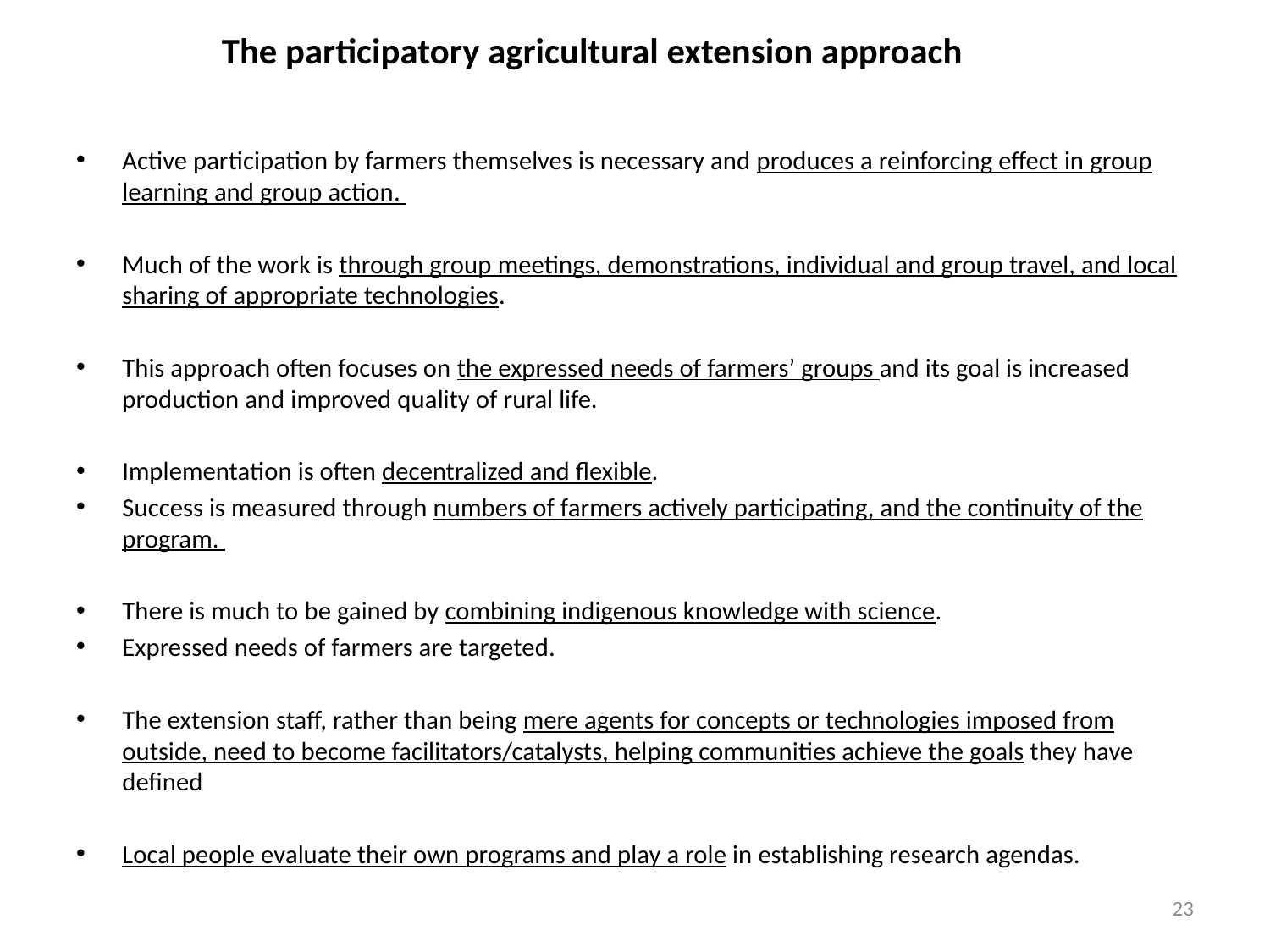

# The participatory agricultural extension approach
Active participation by farmers themselves is necessary and produces a reinforcing effect in group learning and group action.

Much of the work is through group meetings, demonstrations, individual and group travel, and local sharing of appropriate technologies.

This approach often focuses on the expressed needs of farmers’ groups and its goal is increased production and improved quality of rural life.

Implementation is often decentralized and flexible.
Success is measured through numbers of farmers actively participating, and the continuity of the program.

There is much to be gained by combining indigenous knowledge with science.
Expressed needs of farmers are targeted.

The extension staff, rather than being mere agents for concepts or technologies imposed from outside, need to become facilitators/catalysts, helping communities achieve the goals they have defined

Local people evaluate their own programs and play a role in establishing research agendas.

23